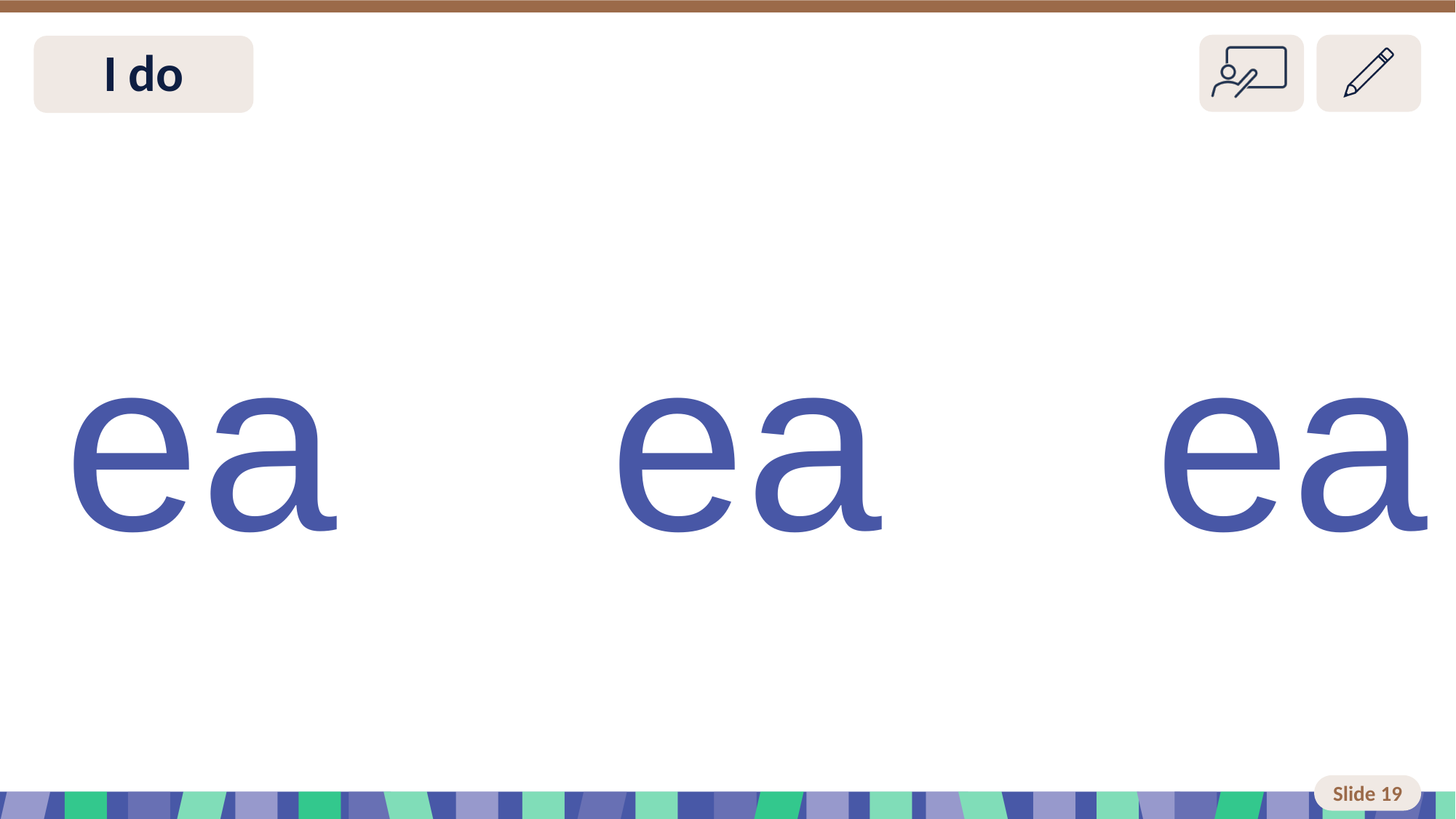

# Slide 19 I do
 ea    ea    ea